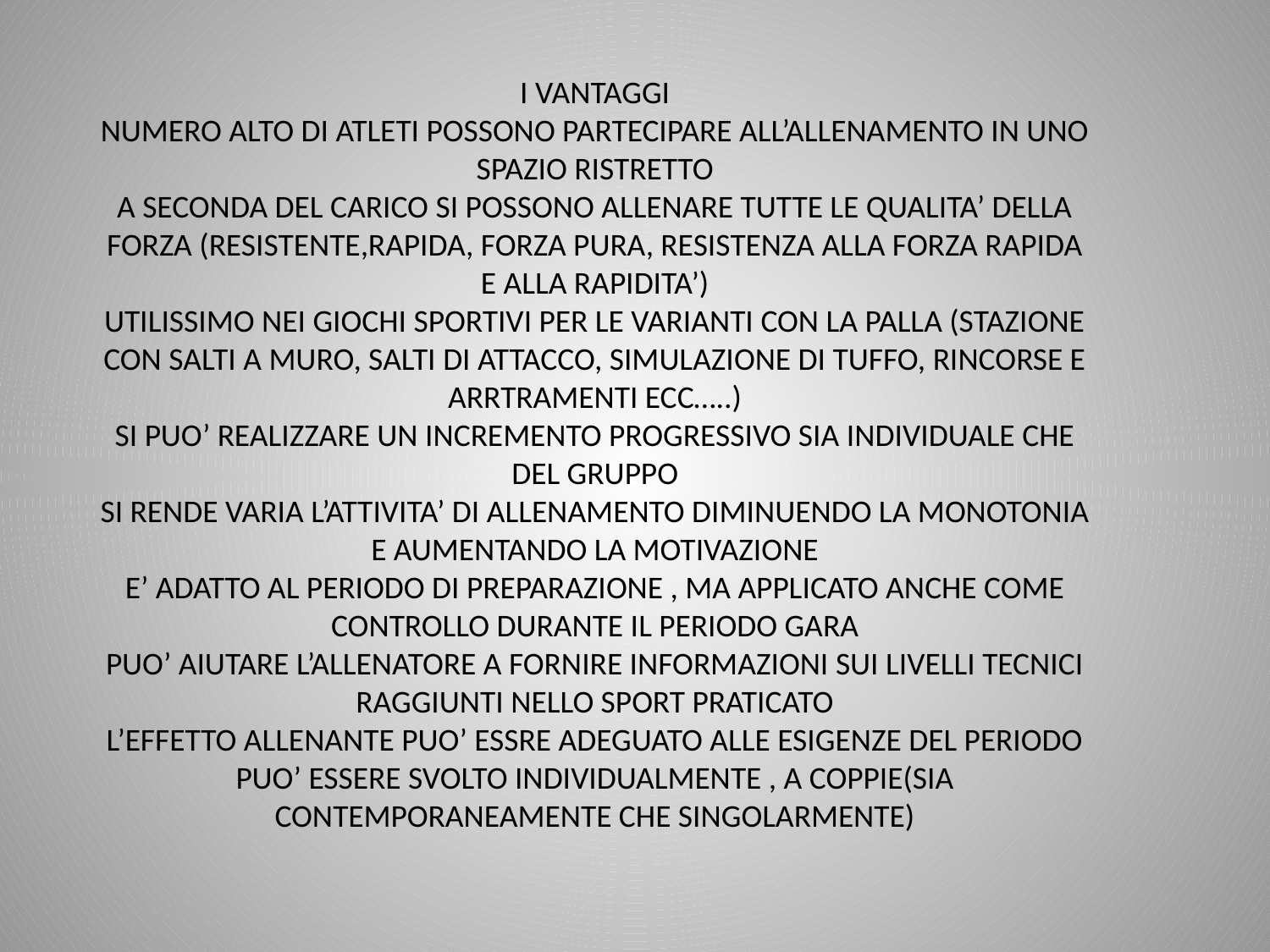

I VANTAGGI
NUMERO ALTO DI ATLETI POSSONO PARTECIPARE ALL’ALLENAMENTO IN UNO SPAZIO RISTRETTO
A SECONDA DEL CARICO SI POSSONO ALLENARE TUTTE LE QUALITA’ DELLA FORZA (RESISTENTE,RAPIDA, FORZA PURA, RESISTENZA ALLA FORZA RAPIDA E ALLA RAPIDITA’)
UTILISSIMO NEI GIOCHI SPORTIVI PER LE VARIANTI CON LA PALLA (STAZIONE CON SALTI A MURO, SALTI DI ATTACCO, SIMULAZIONE DI TUFFO, RINCORSE E ARRTRAMENTI ECC…..)
SI PUO’ REALIZZARE UN INCREMENTO PROGRESSIVO SIA INDIVIDUALE CHE DEL GRUPPO
SI RENDE VARIA L’ATTIVITA’ DI ALLENAMENTO DIMINUENDO LA MONOTONIA E AUMENTANDO LA MOTIVAZIONE
E’ ADATTO AL PERIODO DI PREPARAZIONE , MA APPLICATO ANCHE COME CONTROLLO DURANTE IL PERIODO GARA
PUO’ AIUTARE L’ALLENATORE A FORNIRE INFORMAZIONI SUI LIVELLI TECNICI RAGGIUNTI NELLO SPORT PRATICATO
L’EFFETTO ALLENANTE PUO’ ESSRE ADEGUATO ALLE ESIGENZE DEL PERIODO
PUO’ ESSERE SVOLTO INDIVIDUALMENTE , A COPPIE(SIA CONTEMPORANEAMENTE CHE SINGOLARMENTE)